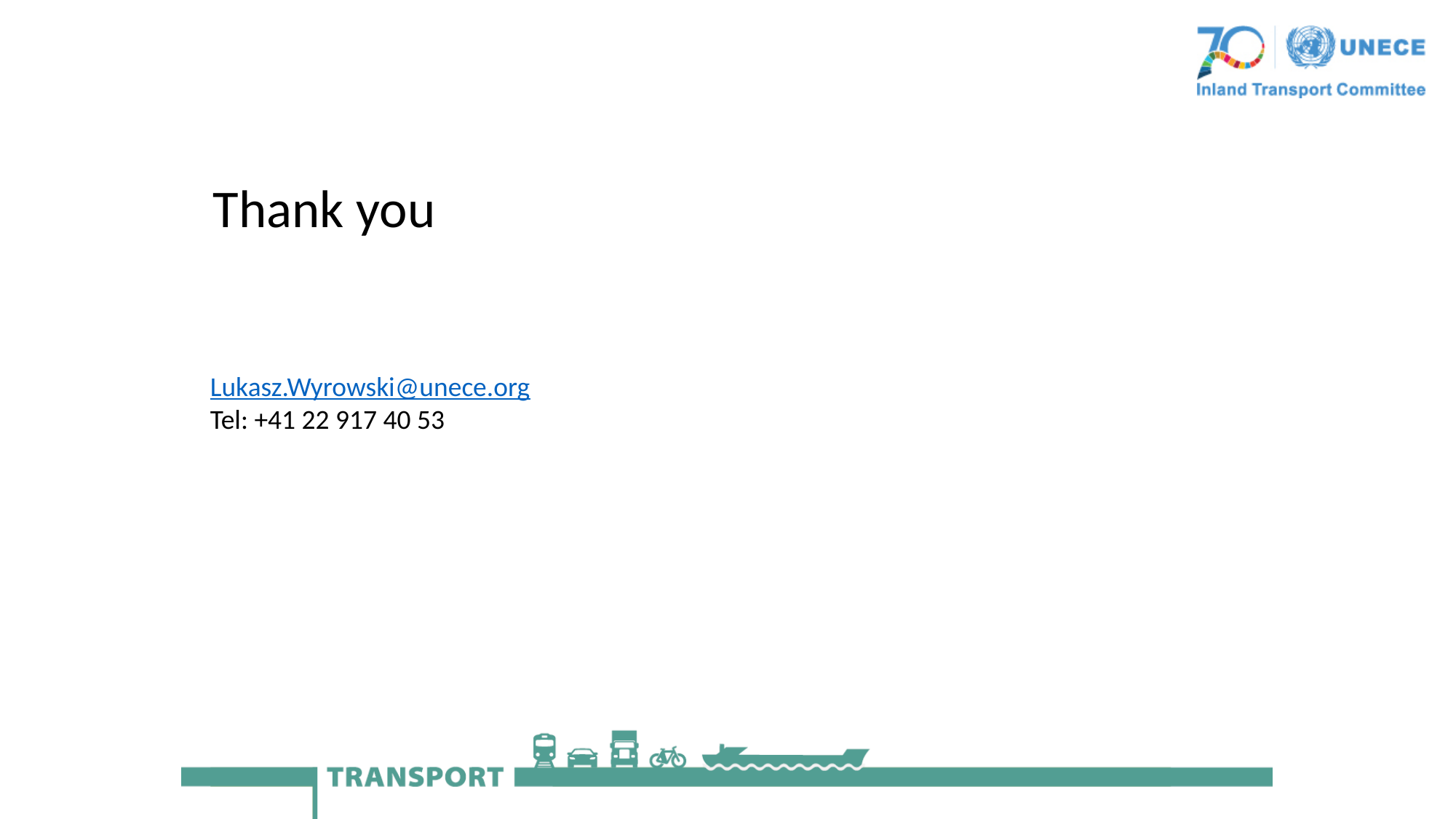

Thank you
Lukasz.Wyrowski@unece.org
Tel: +41 22 917 40 53